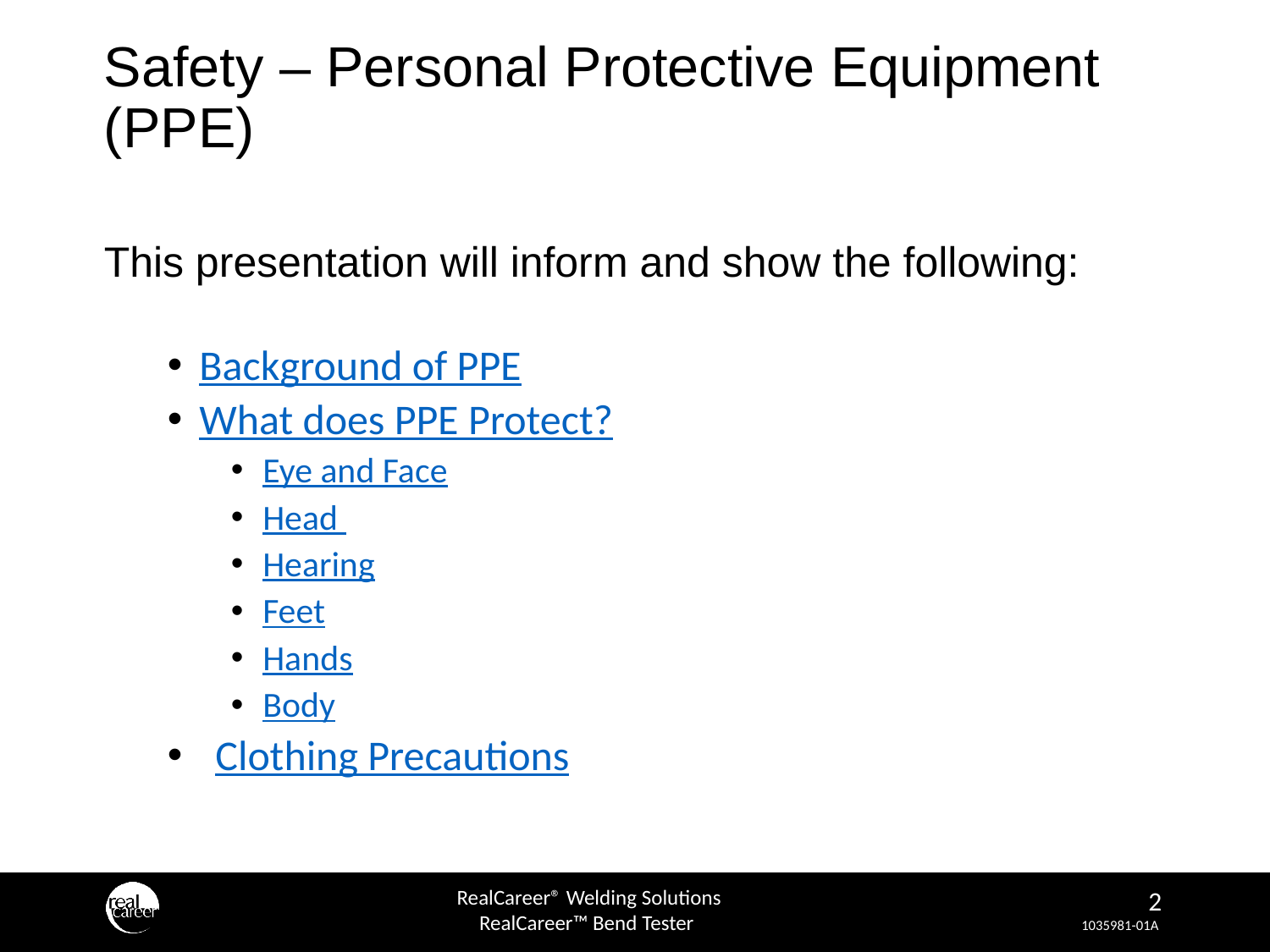

# Safety – Personal Protective Equipment (PPE)
This presentation will inform and show the following:

Background of PPE
What does PPE Protect?
Eye and Face
Head
Hearing
Feet
Hands
Body
Clothing Precautions

2